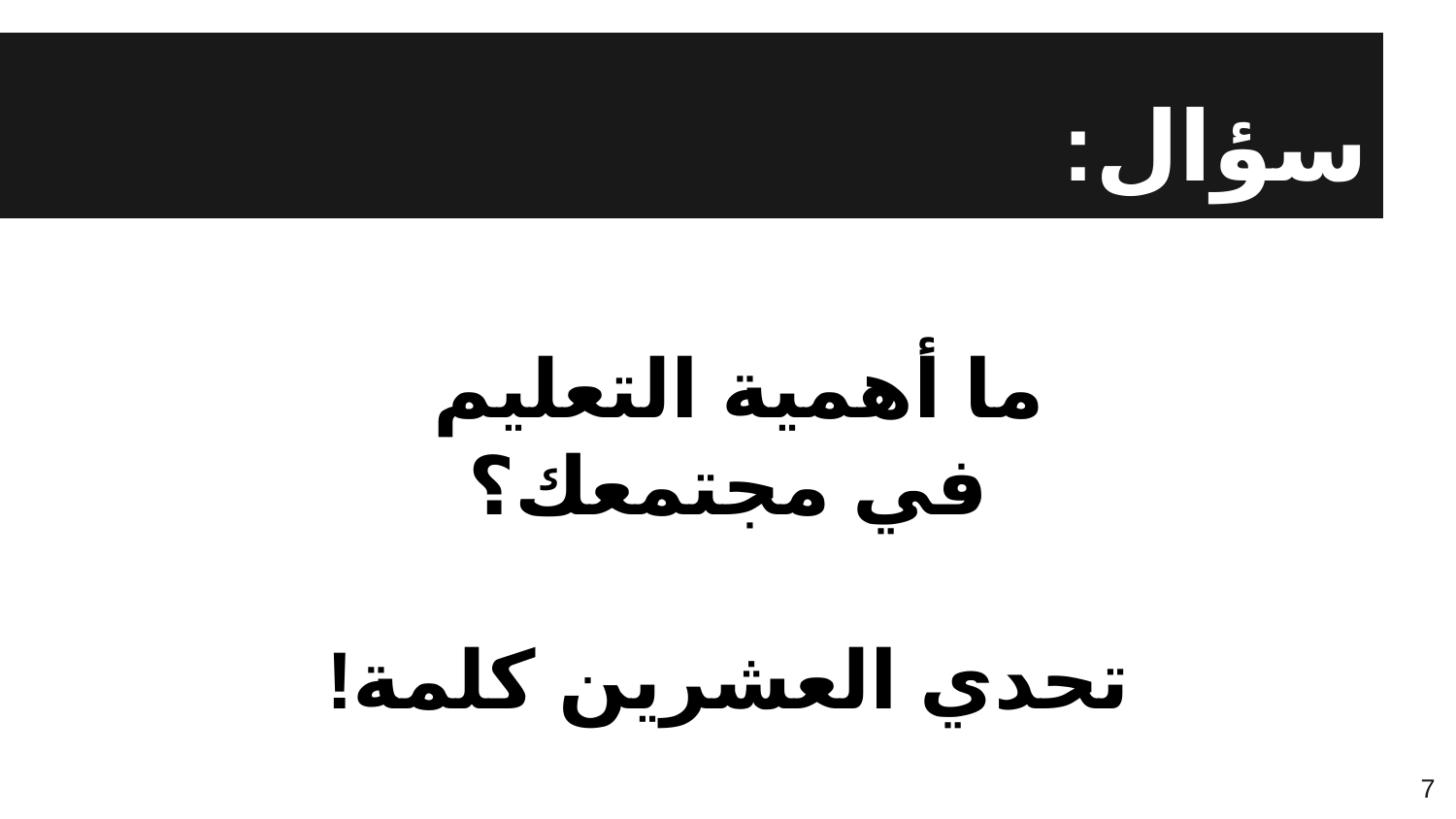

# سؤال:
ما أهمية التعليم
في مجتمعك؟

تحدي العشرين كلمة!
7